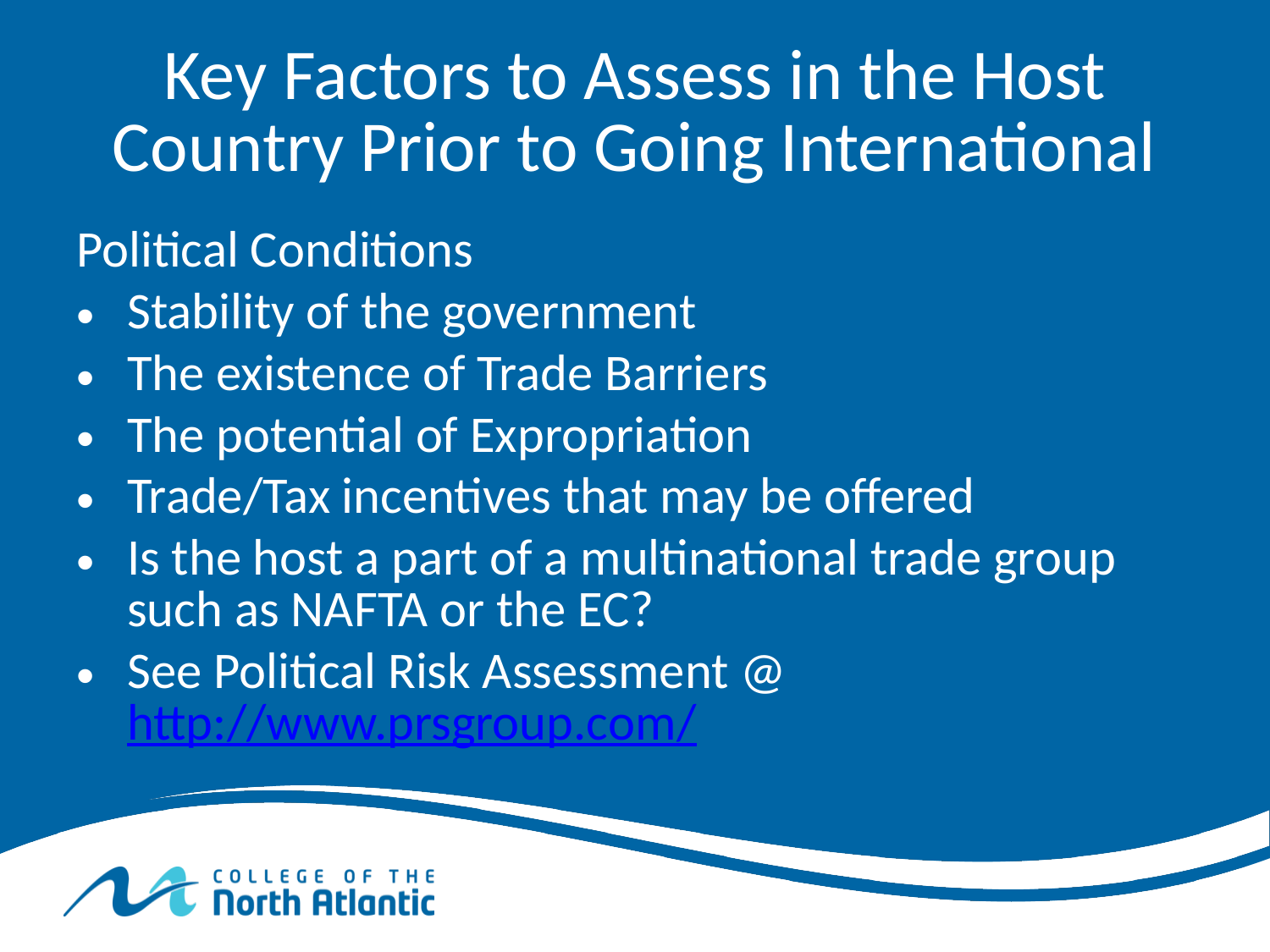

# Key Factors to Assess in the Host Country Prior to Going International
Political Conditions
Stability of the government
The existence of Trade Barriers
The potential of Expropriation
Trade/Tax incentives that may be offered
Is the host a part of a multinational trade group such as NAFTA or the EC?
See Political Risk Assessment @ http://www.prsgroup.com/